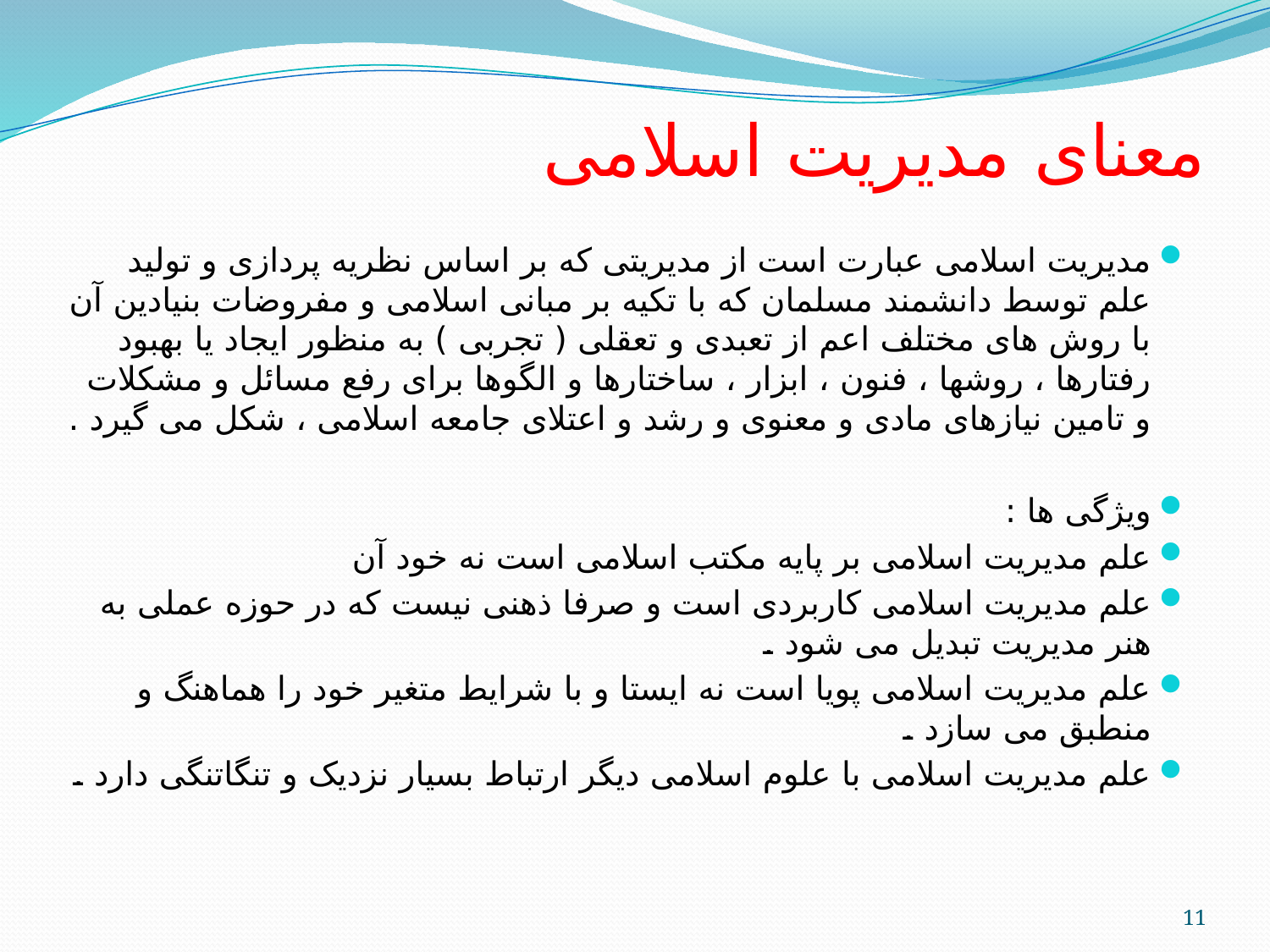

# معنای مدیریت اسلامی
مدیریت اسلامی عبارت است از مدیریتی که بر اساس نظریه پردازی و تولید علم توسط دانشمند مسلمان که با تکیه بر مبانی اسلامی و مفروضات بنیادین آن با روش های مختلف اعم از تعبدی و تعقلی ( تجربی ) به منظور ایجاد یا بهبود رفتارها ، روشها ، فنون ، ابزار ، ساختارها و الگوها برای رفع مسائل و مشکلات و تامین نیازهای مادی و معنوی و رشد و اعتلای جامعه اسلامی ، شکل می گیرد .

ویژگی ها :
علم مدیریت اسلامی بر پایه مکتب اسلامی است نه خود آن
علم مدیریت اسلامی کاربردی است و صرفا ذهنی نیست که در حوزه عملی به هنر مدیریت تبدیل می شود .
علم مدیریت اسلامی پویا است نه ایستا و با شرایط متغیر خود را هماهنگ و منطبق می سازد .
علم مدیریت اسلامی با علوم اسلامی دیگر ارتباط بسیار نزدیک و تنگاتنگی دارد .
11